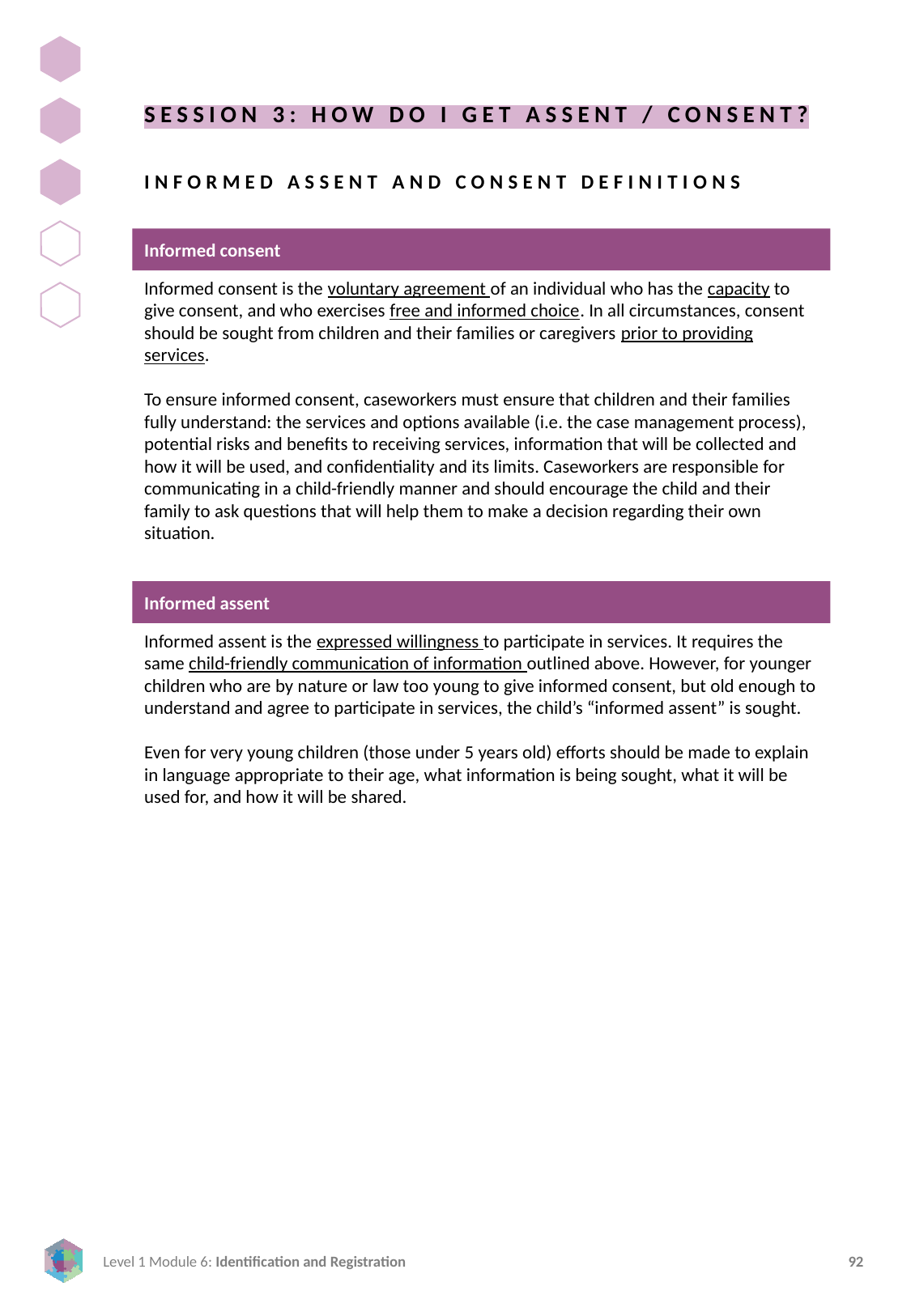

SESSION 3: HOW DO I GET ASSENT / CONSENT?

INFORMED ASSENT AND CONSENT DEFINITIONS

Informed consent
Informed consent is the voluntary agreement of an individual who has the capacity to give consent, and who exercises free and informed choice. In all circumstances, consent should be sought from children and their families or caregivers prior to providing services.

To ensure informed consent, caseworkers must ensure that children and their families fully understand: the services and options available (i.e. the case management process), potential risks and benefits to receiving services, information that will be collected and how it will be used, and confidentiality and its limits. Caseworkers are responsible for communicating in a child-friendly manner and should encourage the child and their family to ask questions that will help them to make a decision regarding their own situation.

Informed assent
Informed assent is the expressed willingness to participate in services. It requires the same child-friendly communication of information outlined above. However, for younger children who are by nature or law too young to give informed consent, but old enough to understand and agree to participate in services, the child’s “informed assent” is sought.

Even for very young children (those under 5 years old) efforts should be made to explain in language appropriate to their age, what information is being sought, what it will be used for, and how it will be shared.